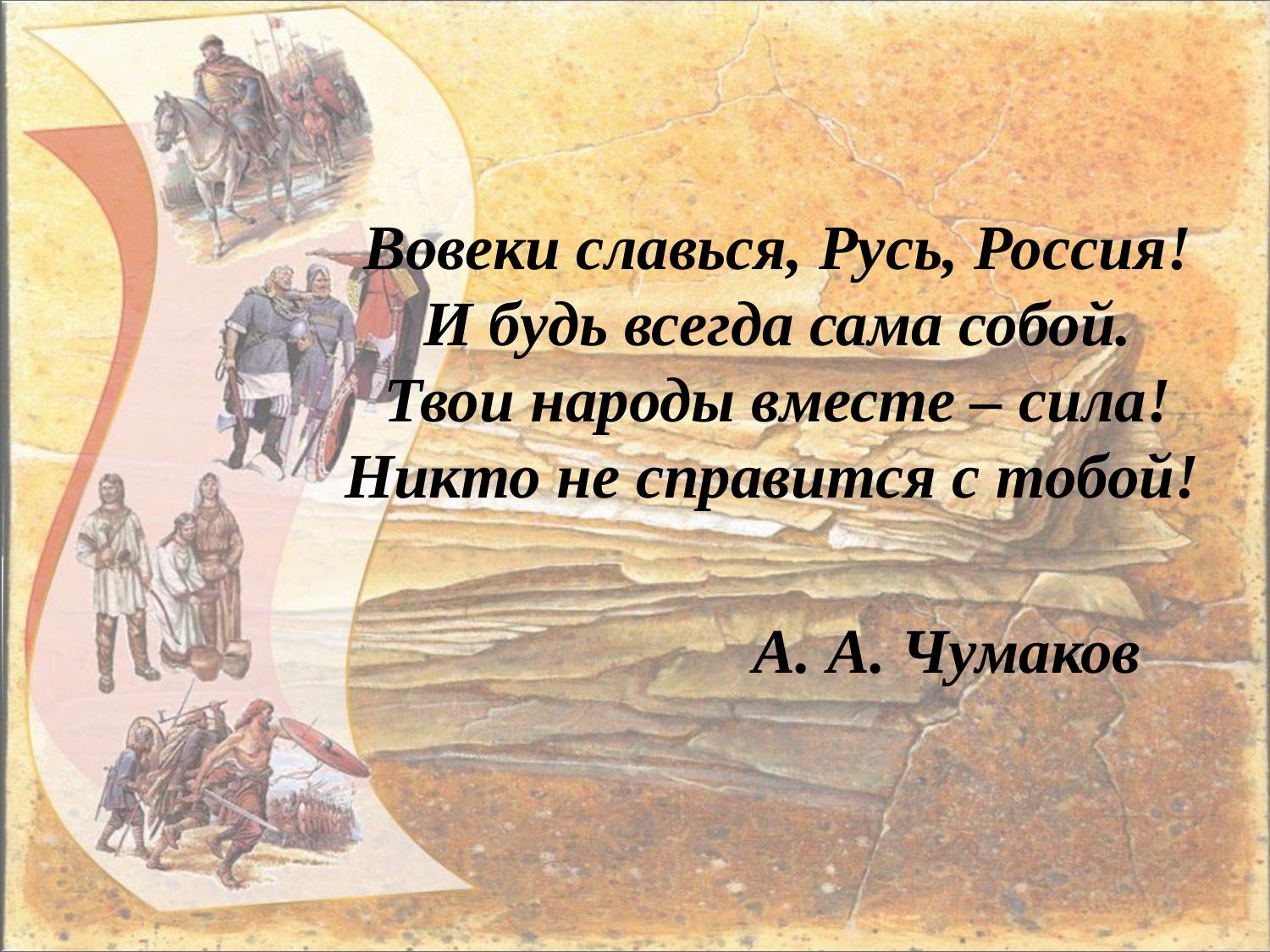

# Вовеки славься, Русь, Россия! И будь всегда сама собой. Твои народы вместе – сила! Никто не справится с тобой!
А. А. Чумаков